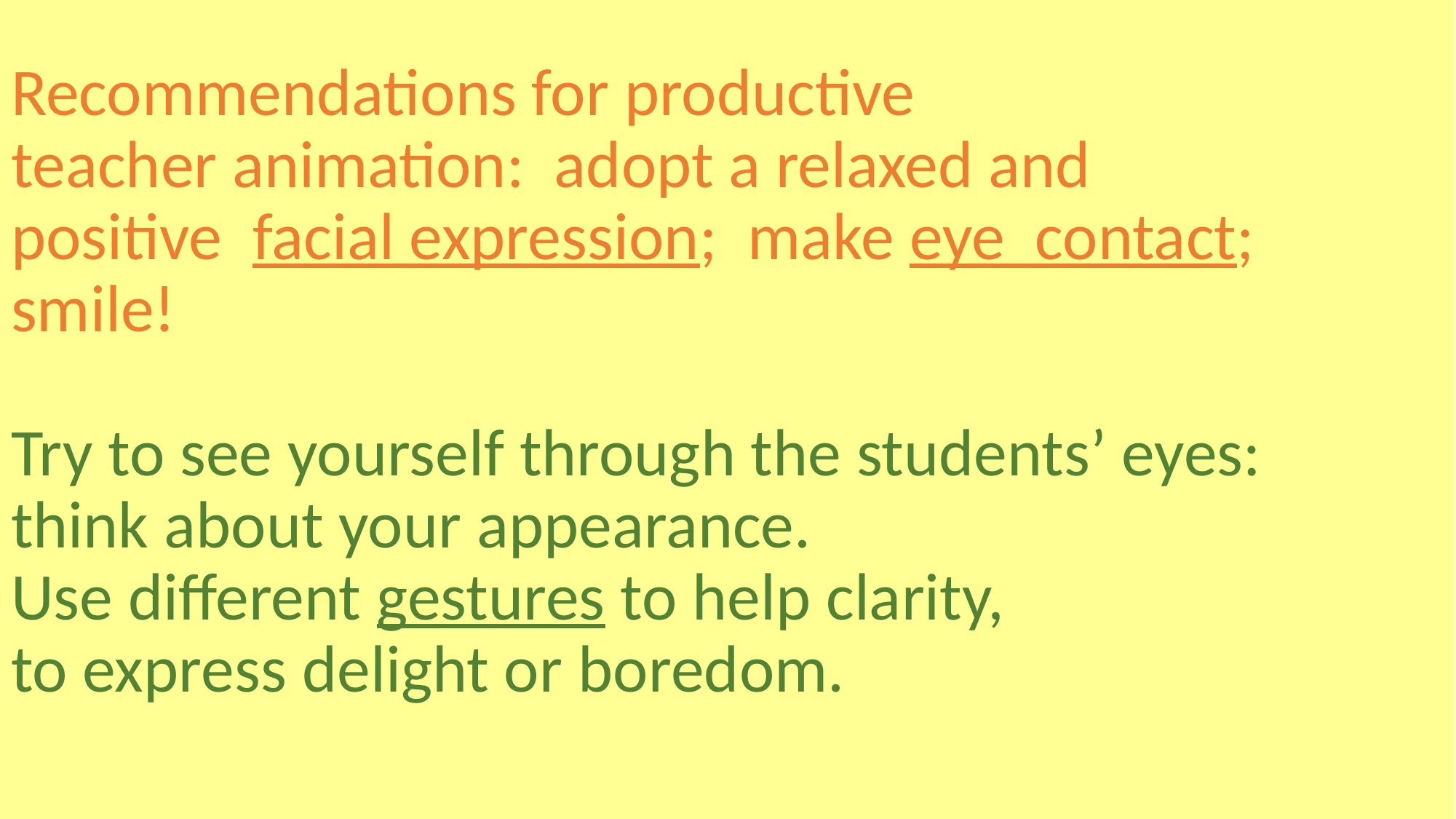

# Recommendations for productive teacher animation:  adopt a relaxed and positive  facial expression;  make eye  contact; smile! Try to see yourself through the students’ eyes: think about your appearance. Use different gestures to help clarity, to express delight or boredom.